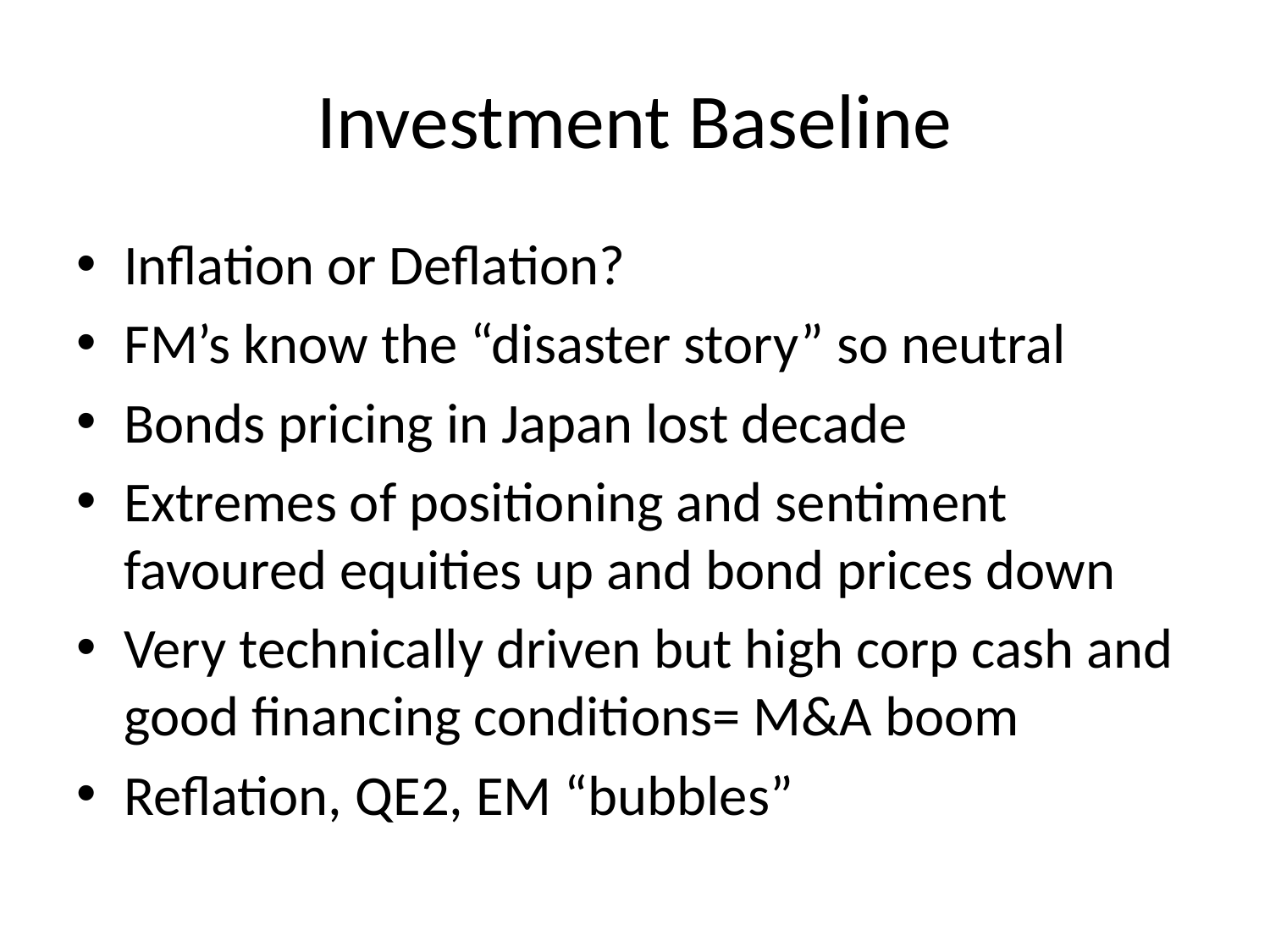

# Investment Baseline
Inflation or Deflation?
FM’s know the “disaster story” so neutral
Bonds pricing in Japan lost decade
Extremes of positioning and sentiment favoured equities up and bond prices down
Very technically driven but high corp cash and good financing conditions= M&A boom
Reflation, QE2, EM “bubbles”